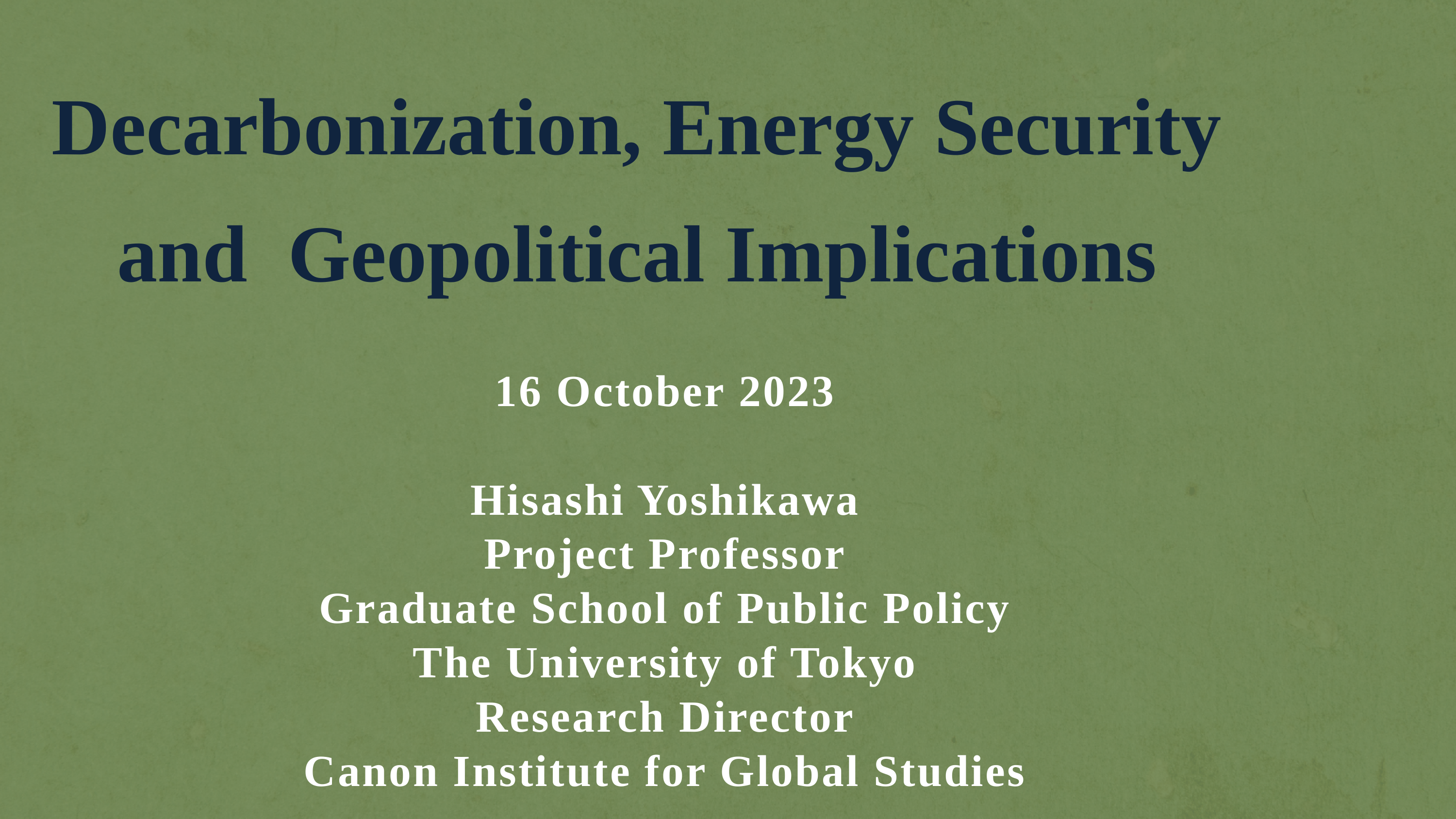

# Decarbonization, Energy Security and  Geopolitical Implications
16 October 2023

Hisashi Yoshikawa
Project Professor
Graduate School of Public Policy
The University of Tokyo
Research Director
Canon Institute for Global Studies